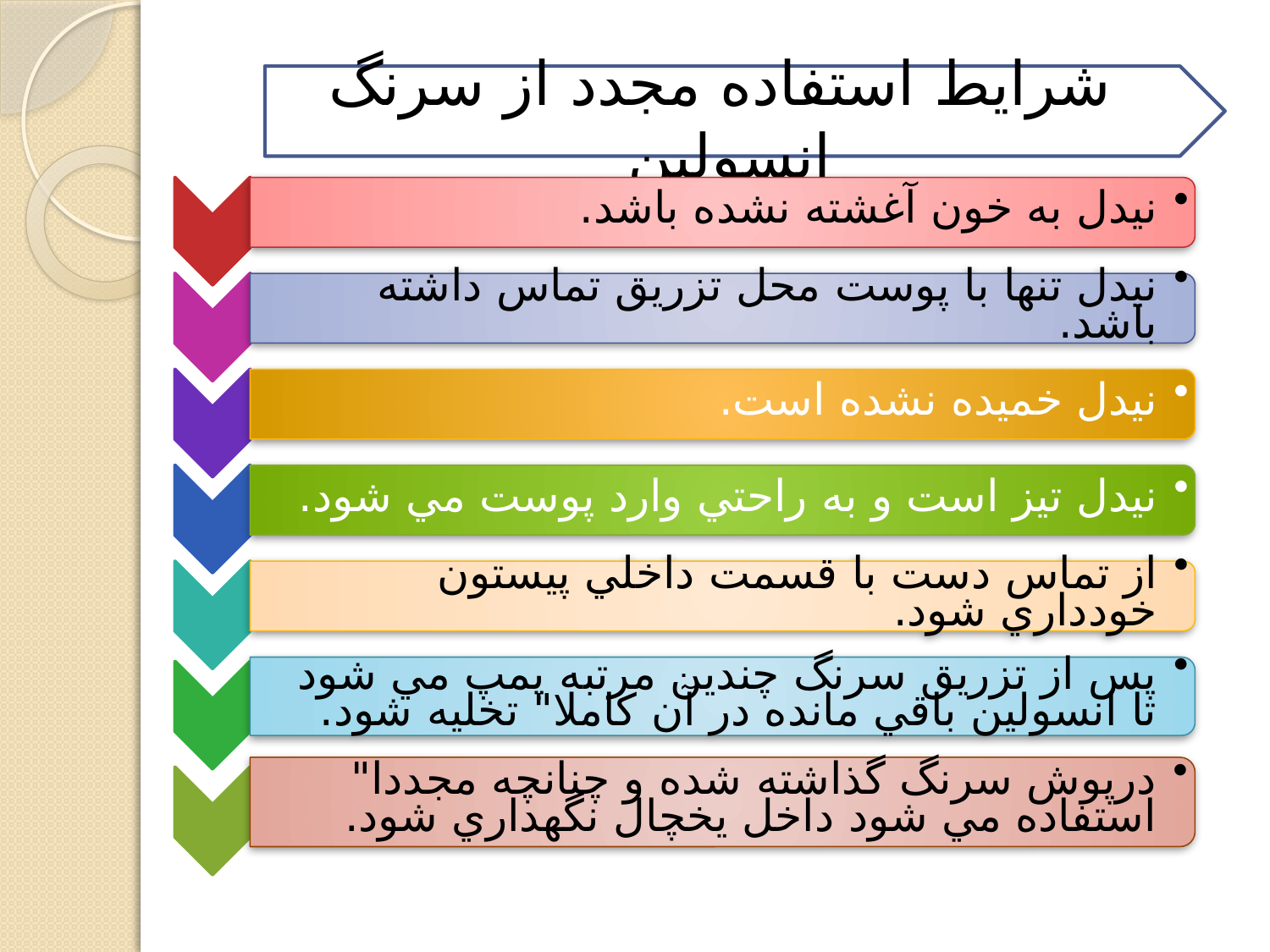

# شرایط استفاده مجدد از سرنگ انسولین

نيدل به خون آغشته نشده باشد.

نيدل تنها با پوست محل تزريق تماس داشته باشد.

نيدل خميده نشده است.

نيدل تيز است و به راحتي وارد پوست مي شود.

از تماس دست با قسمت داخلي پيستون خودداري شود.

پس از تزريق سرنگ چندين مرتبه پمپ مي شود تا انسولين باقي مانده در آن كاملا" تخليه شود.

درپوش سرنگ گذاشته شده و چنانچه مجددا" استفاده مي شود داخل يخچال نگهداري شود.